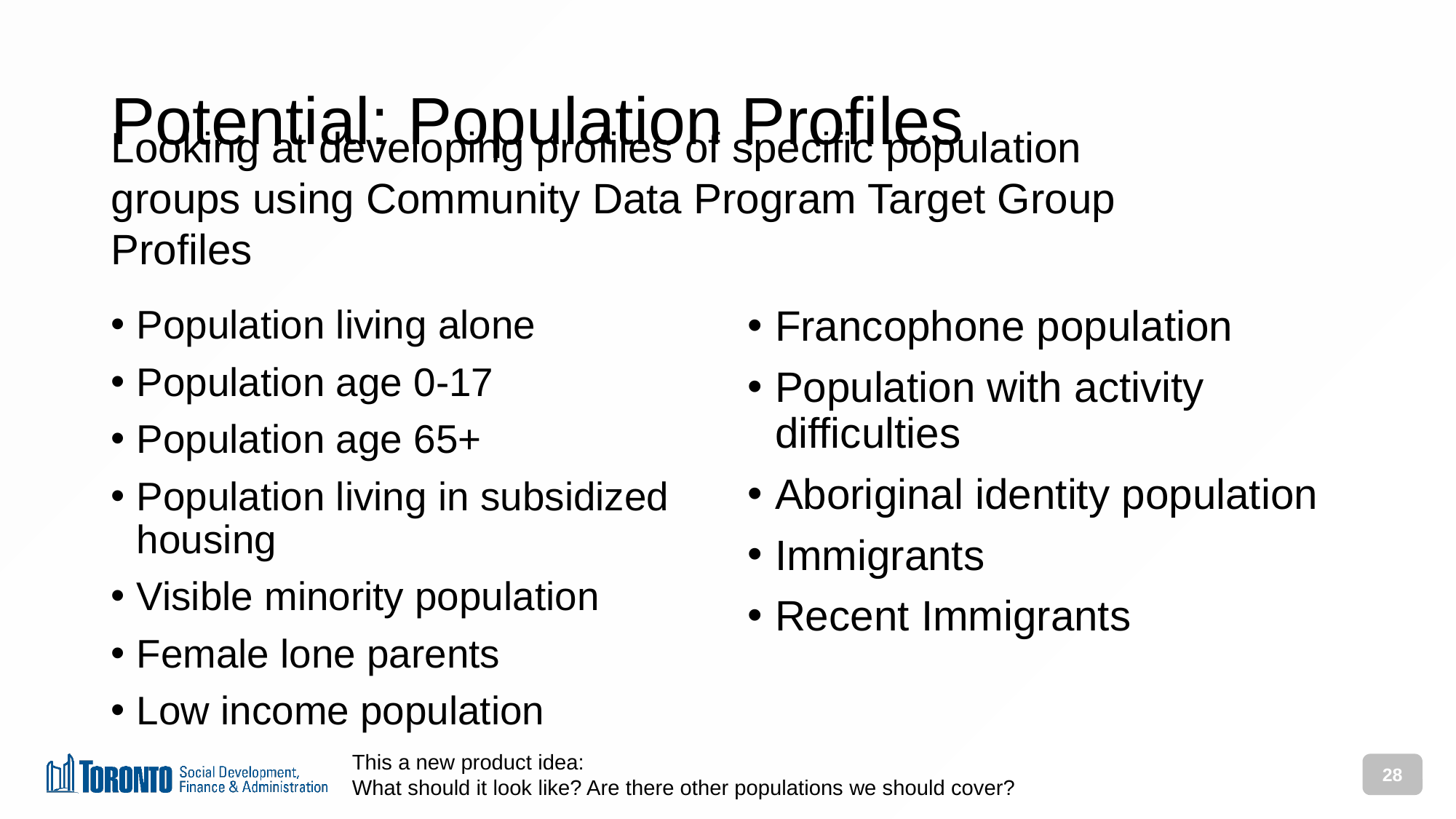

# Potential: Population Profiles
Looking at developing profiles of specific population groups using Community Data Program Target Group Profiles
Population living alone
Population age 0-17
Population age 65+
Population living in subsidized housing
Visible minority population
Female lone parents
Low income population
Francophone population
Population with activity difficulties
Aboriginal identity population
Immigrants
Recent Immigrants
This a new product idea:
What should it look like? Are there other populations we should cover?
28